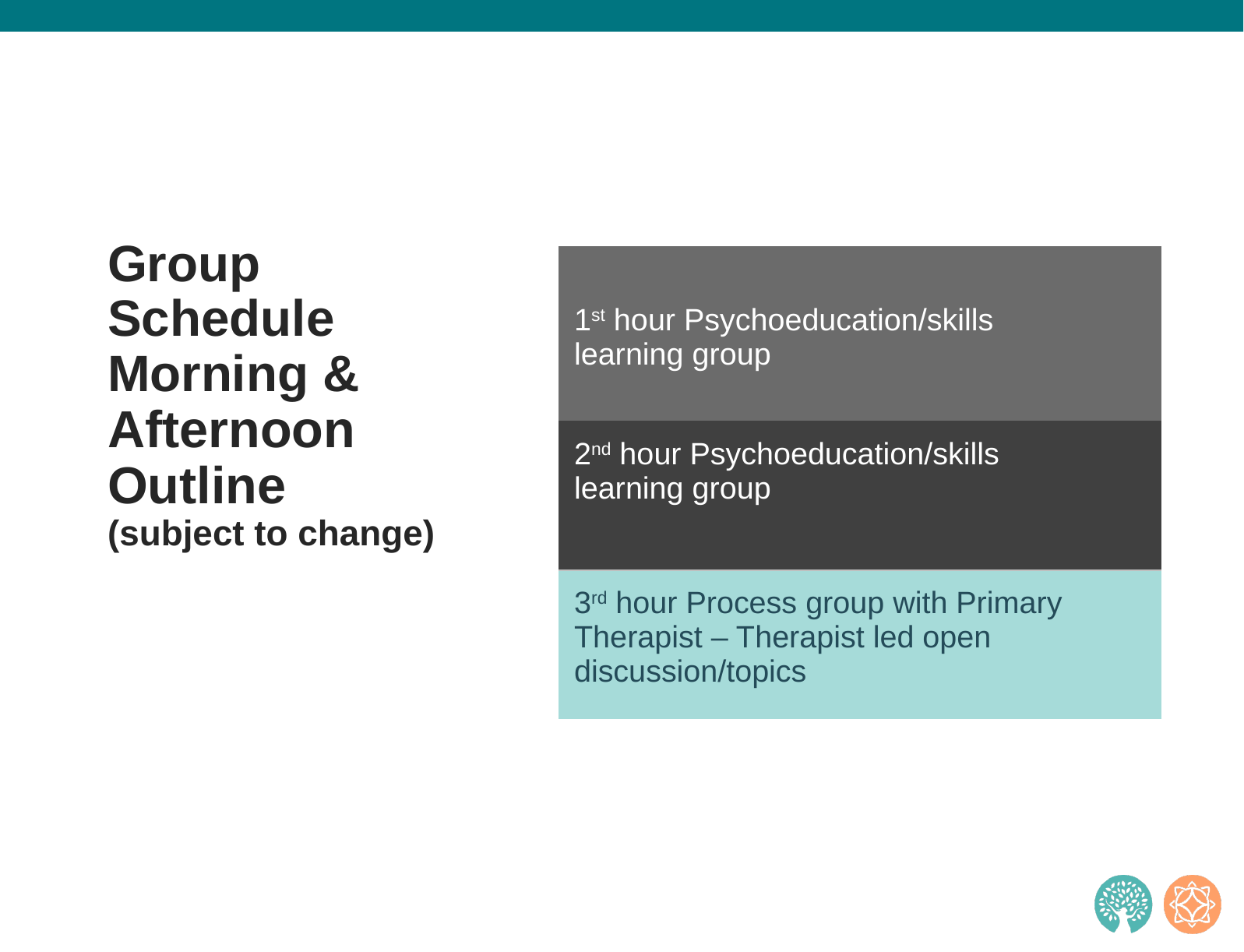

# Group Schedule Morning & Afternoon Outline (subject to change)
| 1st hour Psychoeducation/skills learning group |
| --- |
| 2nd hour Psychoeducation/skills learning group |
| 3rd hour Process group with Primary Therapist – Therapist led open discussion/topics |